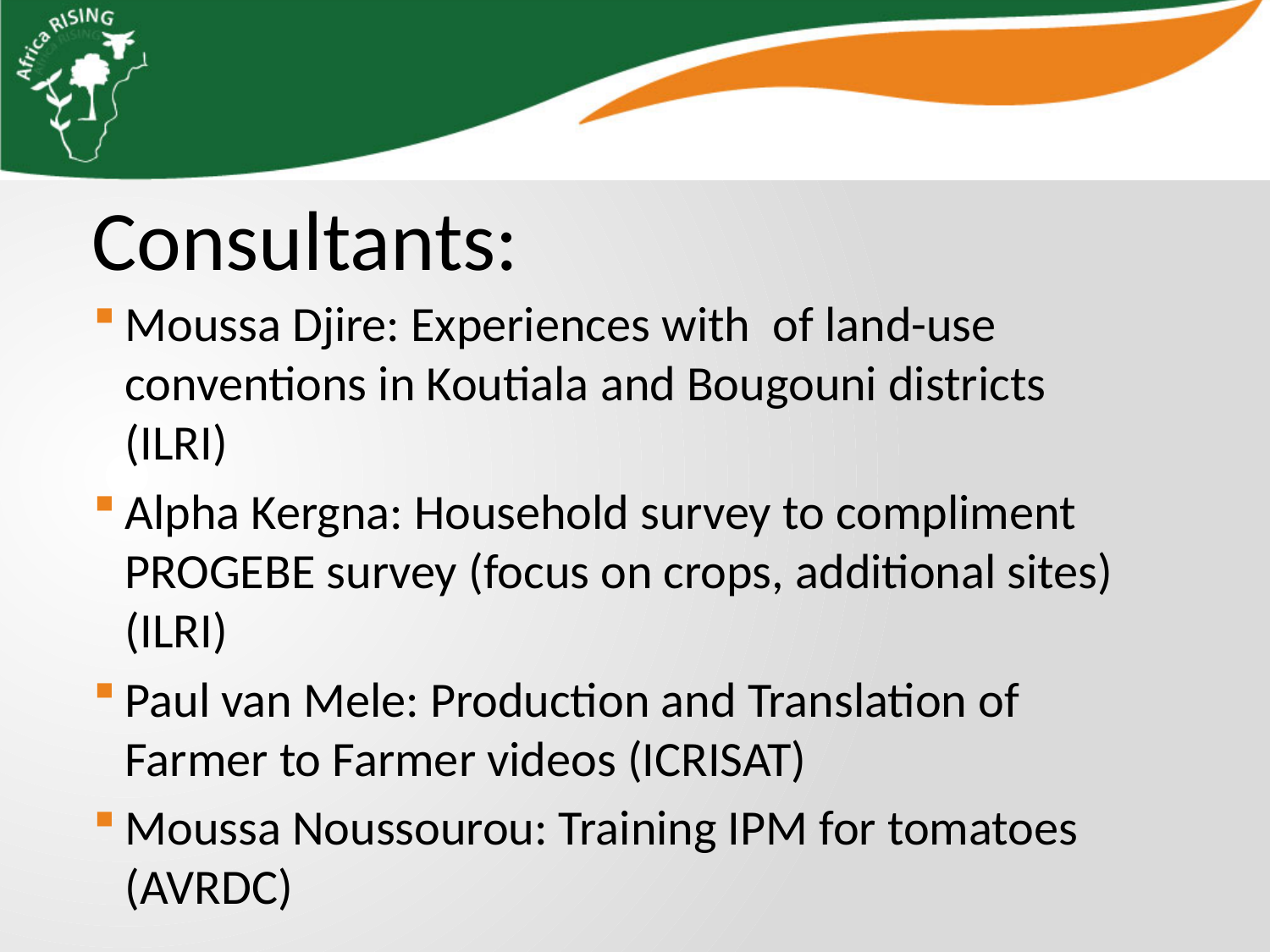

Consultants:
Moussa Djire: Experiences with  of land-use conventions in Koutiala and Bougouni districts (ILRI)
Alpha Kergna: Household survey to compliment PROGEBE survey (focus on crops, additional sites) (ILRI)
Paul van Mele: Production and Translation of Farmer to Farmer videos (ICRISAT)
Moussa Noussourou: Training IPM for tomatoes (AVRDC)